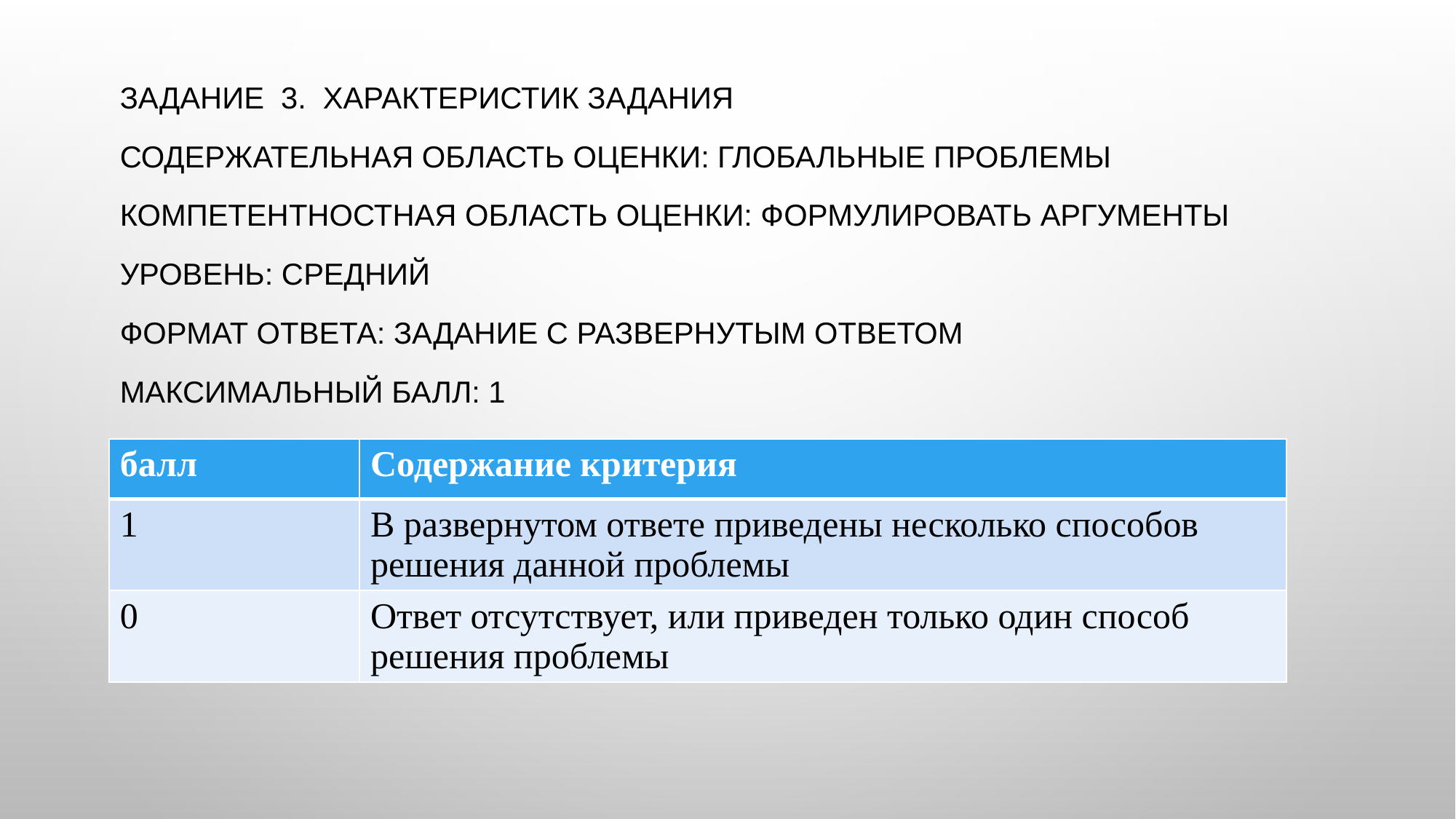

#
Задание  3.  ХАРАКТЕРИСТИК ЗАДАНИЯ
Содержательная область оценки: Глобальные проблемы
Компетентностная область оценки: Формулировать аргументы
Уровень: средний
Формат ответа: задание с развернутым ответом
Максимальный балл: 1

| балл | Содержание критерия |
| --- | --- |
| 1 | В развернутом ответе приведены несколько способов решения данной проблемы |
| 0 | Ответ отсутствует, или приведен только один способ решения проблемы |